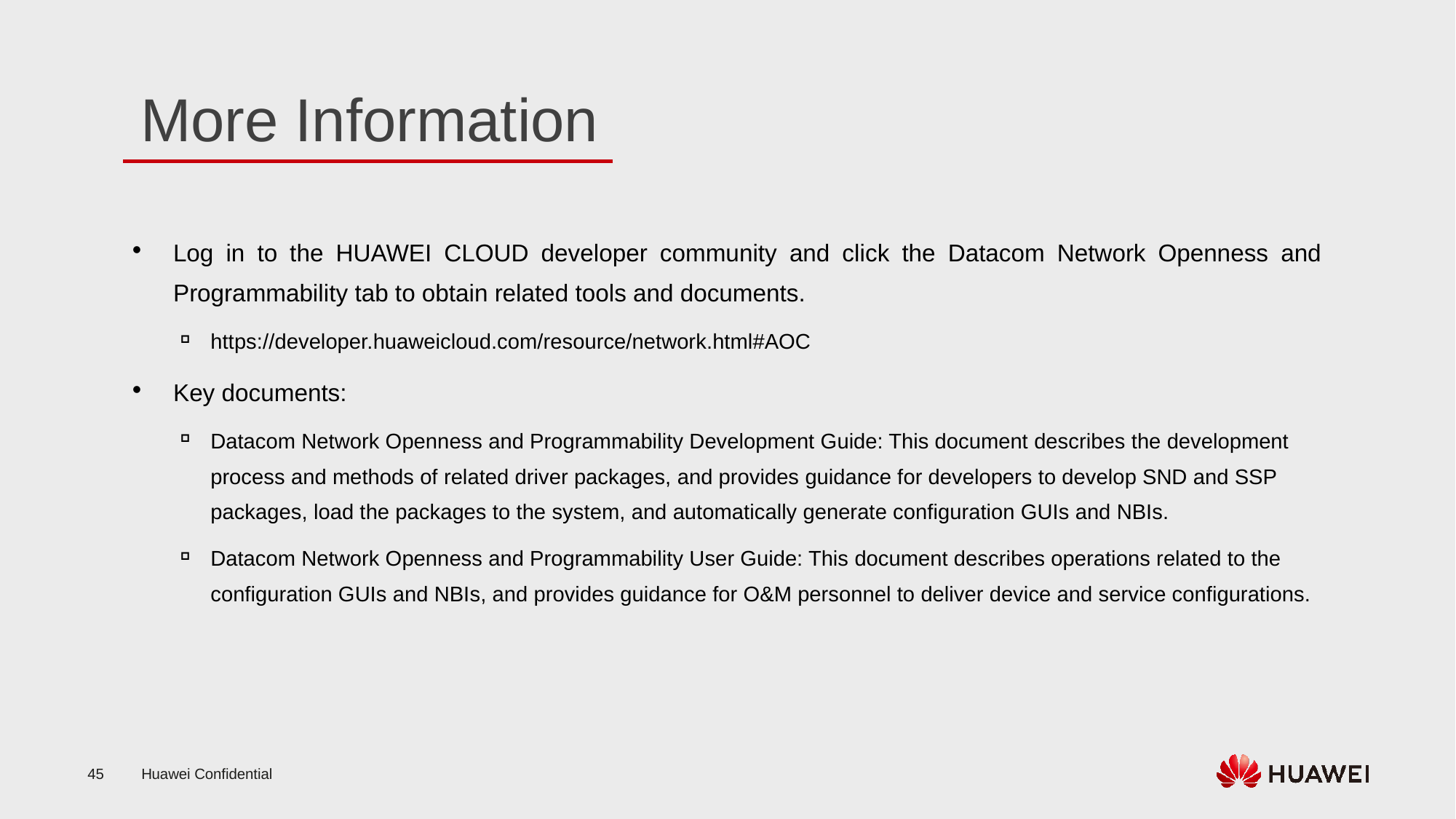

Log in to the HUAWEI CLOUD developer community and click the Datacom Network Openness and Programmability tab to obtain related tools and documents.
https://developer.huaweicloud.com/resource/network.html#AOC
Key documents:
Datacom Network Openness and Programmability Development Guide: This document describes the development process and methods of related driver packages, and provides guidance for developers to develop SND and SSP packages, load the packages to the system, and automatically generate configuration GUIs and NBIs.
Datacom Network Openness and Programmability User Guide: This document describes operations related to the configuration GUIs and NBIs, and provides guidance for O&M personnel to deliver device and service configurations.